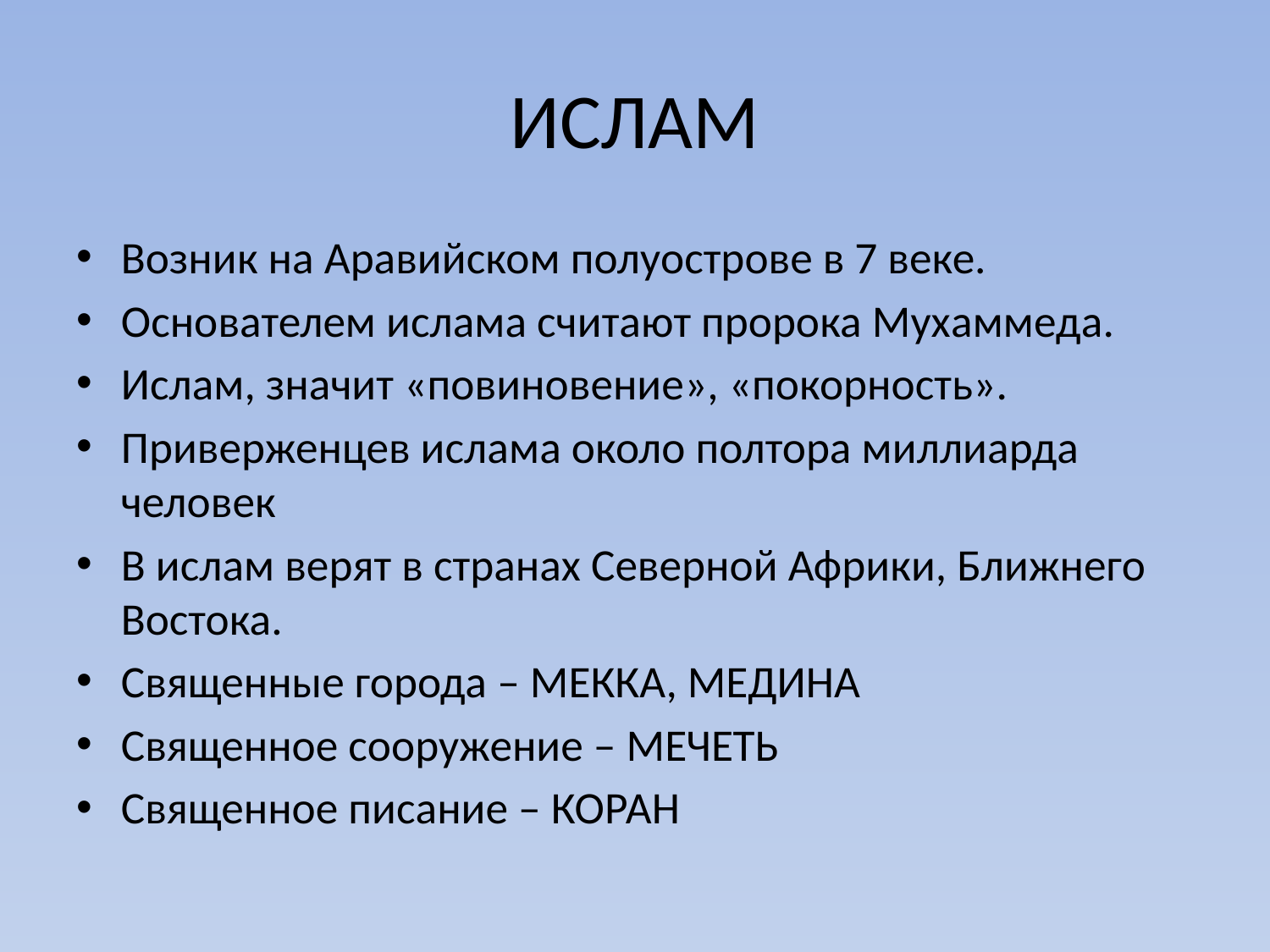

# ИСЛАМ
Возник на Аравийском полуострове в 7 веке.
Основателем ислама считают пророка Мухаммеда.
Ислам, значит «повиновение», «покорность».
Приверженцев ислама около полтора миллиарда человек
В ислам верят в странах Северной Африки, Ближнего Востока.
Священные города – МЕККА, МЕДИНА
Священное сооружение – МЕЧЕТЬ
Священное писание – КОРАН